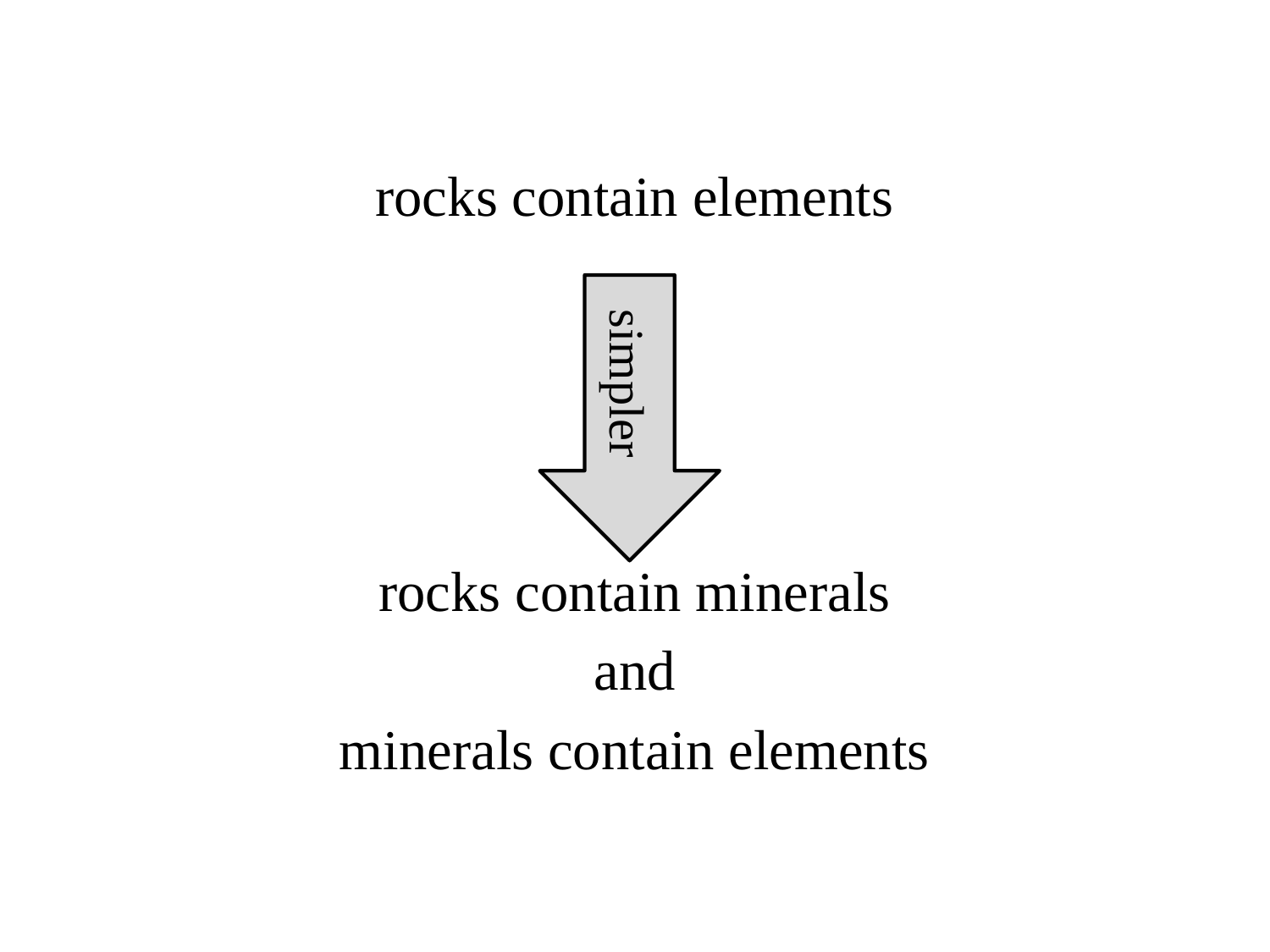

rocks contain elements

rocks contain minerals
and
minerals contain elements

simpler